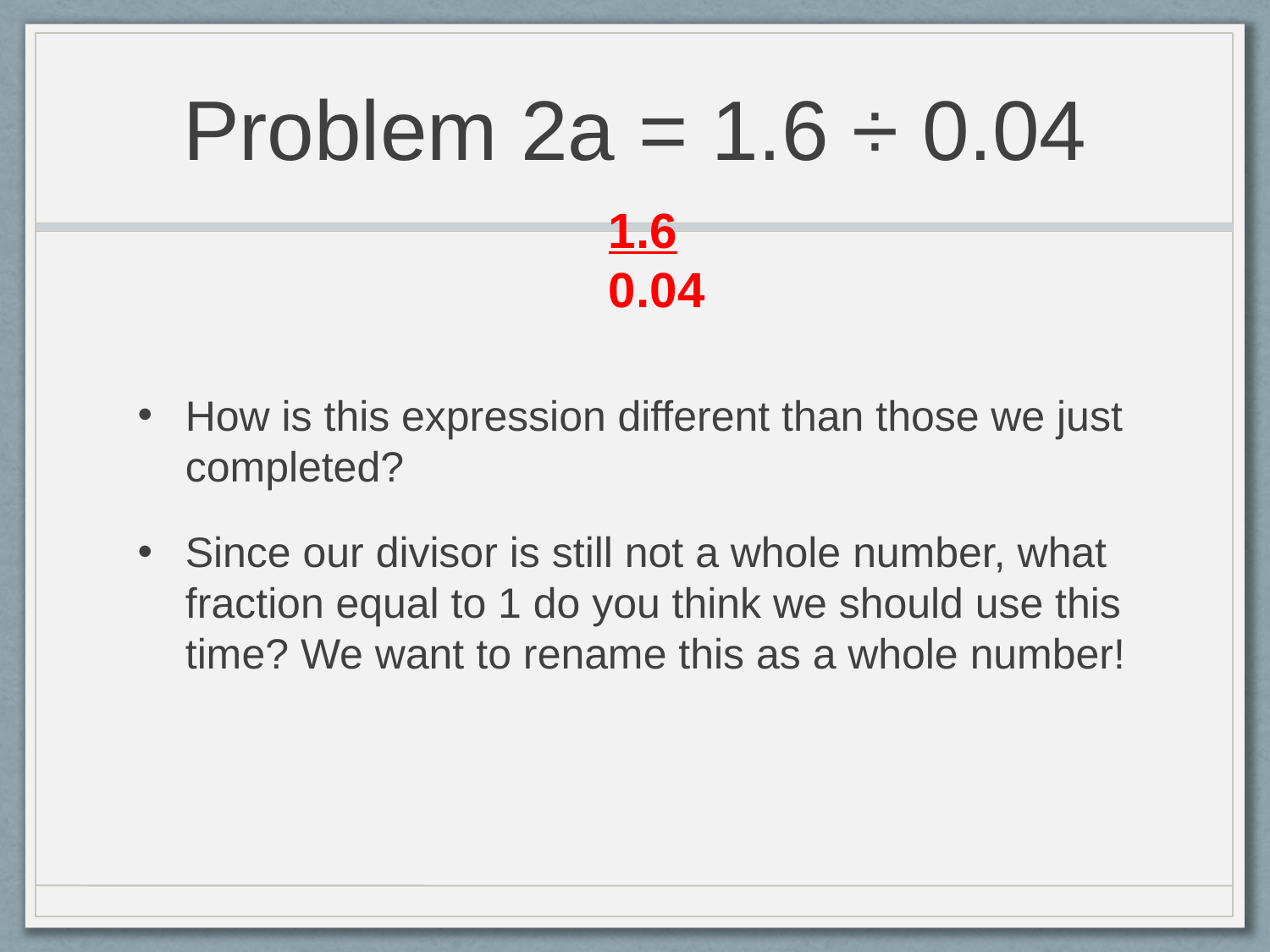

# Problem 2a = 1.6 ÷ 0.04
1.6
0.04

How is this expression different than those we just completed?
Since our divisor is still not a whole number, what fraction equal to 1 do you think we should use this time? We want to rename this as a whole number!